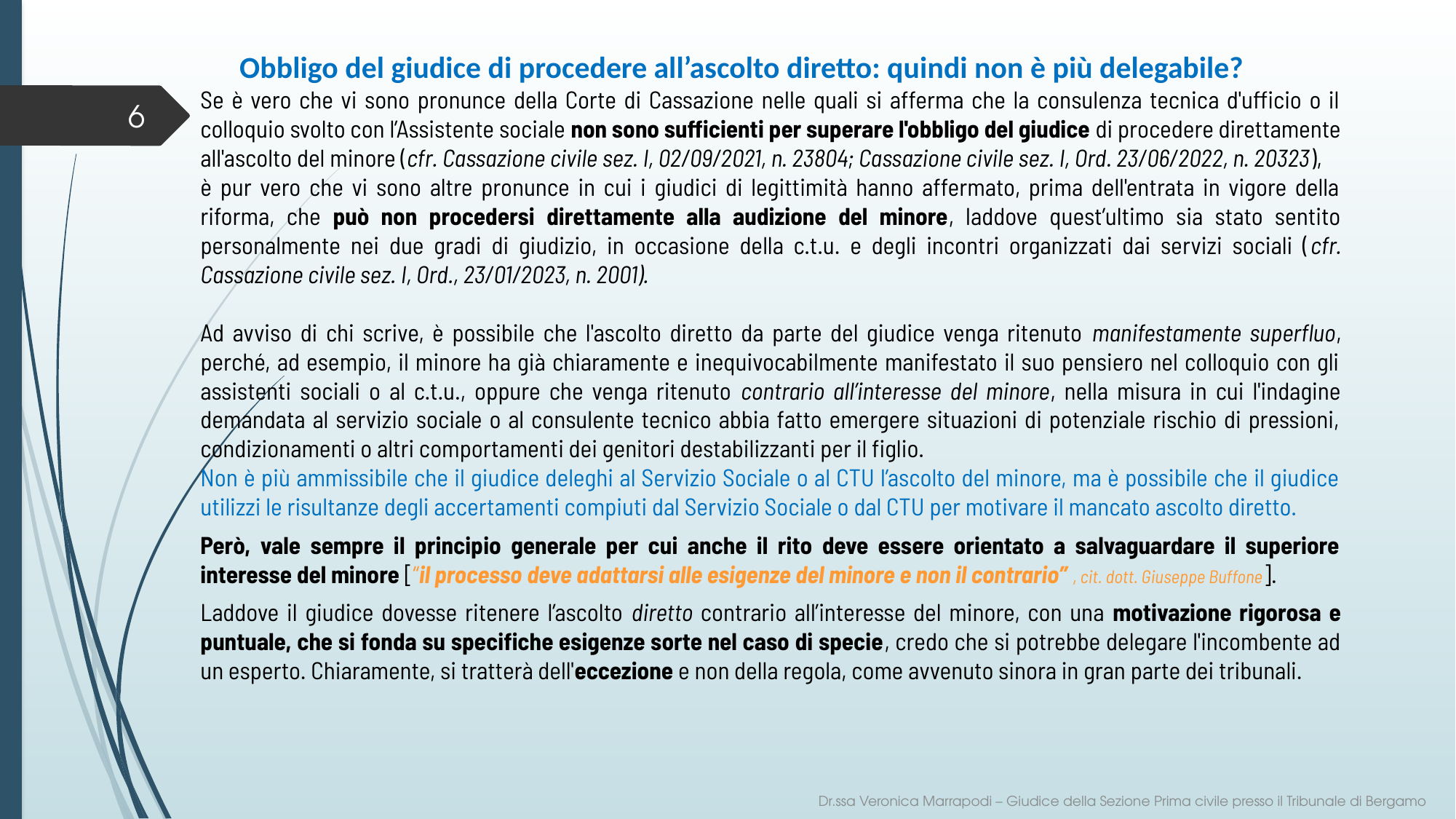

Obbligo del giudice di procedere all’ascolto diretto: quindi non è più delegabile?

Se è vero che vi sono pronunce della Corte di Cassazione nelle quali si afferma che la consulenza tecnica d'ufficio o il colloquio svolto con l’Assistente sociale non sono sufficienti per superare l'obbligo del giudice di procedere direttamente all'ascolto del minore (cfr. Cassazione civile sez. I, 02/09/2021, n. 23804; Cassazione civile sez. I, Ord. 23/06/2022, n. 20323),
è pur vero che vi sono altre pronunce in cui i giudici di legittimità hanno affermato, prima dell'entrata in vigore della riforma, che può non procedersi direttamente alla audizione del minore, laddove quest’ultimo sia stato sentito personalmente nei due gradi di giudizio, in occasione della c.t.u. e degli incontri organizzati dai servizi sociali (cfr. Cassazione civile sez. I, Ord., 23/01/2023, n. 2001).

Ad avviso di chi scrive, è possibile che l'ascolto diretto da parte del giudice venga ritenuto manifestamente superfluo, perché, ad esempio, il minore ha già chiaramente e inequivocabilmente manifestato il suo pensiero nel colloquio con gli assistenti sociali o al c.t.u., oppure che venga ritenuto contrario all’interesse del minore, nella misura in cui l'indagine demandata al servizio sociale o al consulente tecnico abbia fatto emergere situazioni di potenziale rischio di pressioni, condizionamenti o altri comportamenti dei genitori destabilizzanti per il figlio.
Non è più ammissibile che il giudice deleghi al Servizio Sociale o al CTU l’ascolto del minore, ma è possibile che il giudice utilizzi le risultanze degli accertamenti compiuti dal Servizio Sociale o dal CTU per motivare il mancato ascolto diretto.
Però, vale sempre il principio generale per cui anche il rito deve essere orientato a salvaguardare il superiore interesse del minore [“il processo deve adattarsi alle esigenze del minore e non il contrario” , cit. dott. Giuseppe Buffone].
Laddove il giudice dovesse ritenere l’ascolto diretto contrario all’interesse del minore, con una motivazione rigorosa e puntuale, che si fonda su specifiche esigenze sorte nel caso di specie, credo che si potrebbe delegare l'incombente ad un esperto. Chiaramente, si tratterà dell'eccezione e non della regola, come avvenuto sinora in gran parte dei tribunali.
6
Dr.ssa Veronica Marrapodi – Giudice della Sezione Prima civile presso il Tribunale di Bergamo